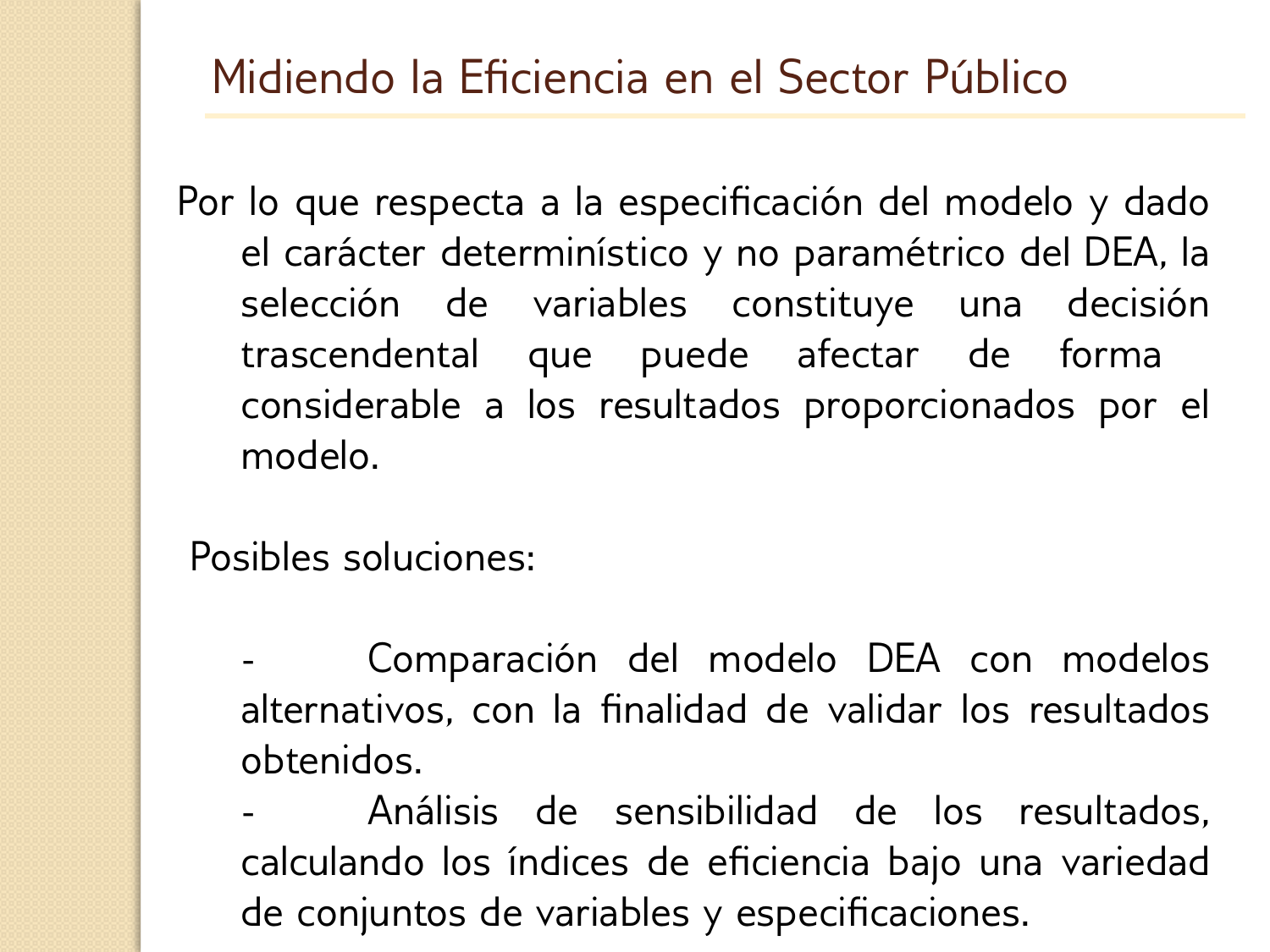

Midiendo la Eficiencia en el Sector Público

Por lo que respecta a la especificación del modelo y dado el carácter determinístico y no paramétrico del DEA, la selección de variables constituye una decisión trascendental que puede afectar de forma  considerable a los resultados proporcionados por el modelo.

 Posibles soluciones:

	-	Comparación del modelo DEA con modelos alternativos, con la finalidad de validar los resultados obtenidos.
	-	Análisis de sensibilidad de los resultados, calculando los índices de eficiencia bajo una variedad de conjuntos de variables y especificaciones.

.